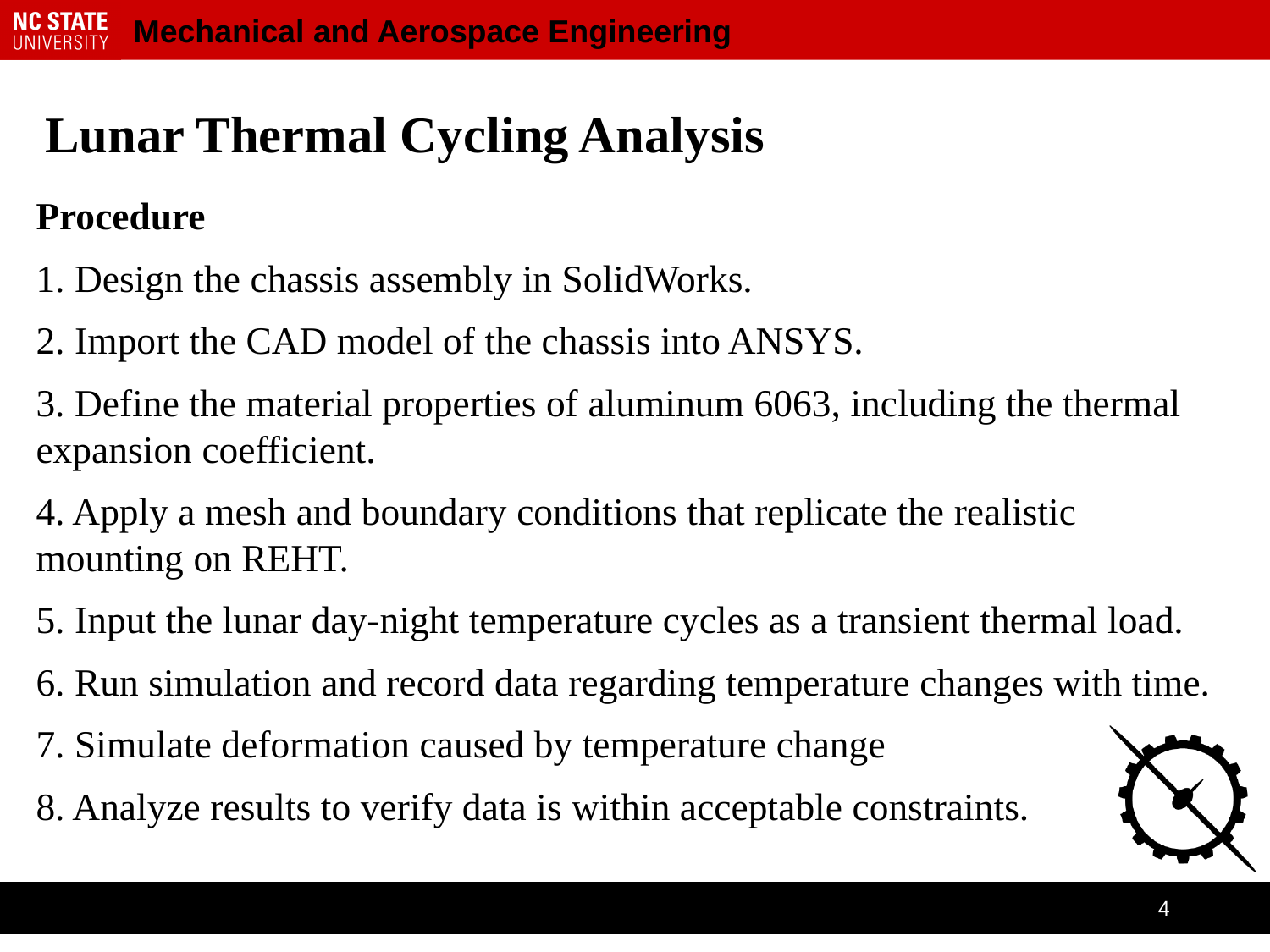

# Lunar Thermal Cycling Analysis
Procedure
1. Design the chassis assembly in SolidWorks.
2. Import the CAD model of the chassis into ANSYS.
3. Define the material properties of aluminum 6063, including the thermal expansion coefficient.
4. Apply a mesh and boundary conditions that replicate the realistic mounting on REHT.
5. Input the lunar day-night temperature cycles as a transient thermal load.
6. Run simulation and record data regarding temperature changes with time.
7. Simulate deformation caused by temperature change
8. Analyze results to verify data is within acceptable constraints.

4